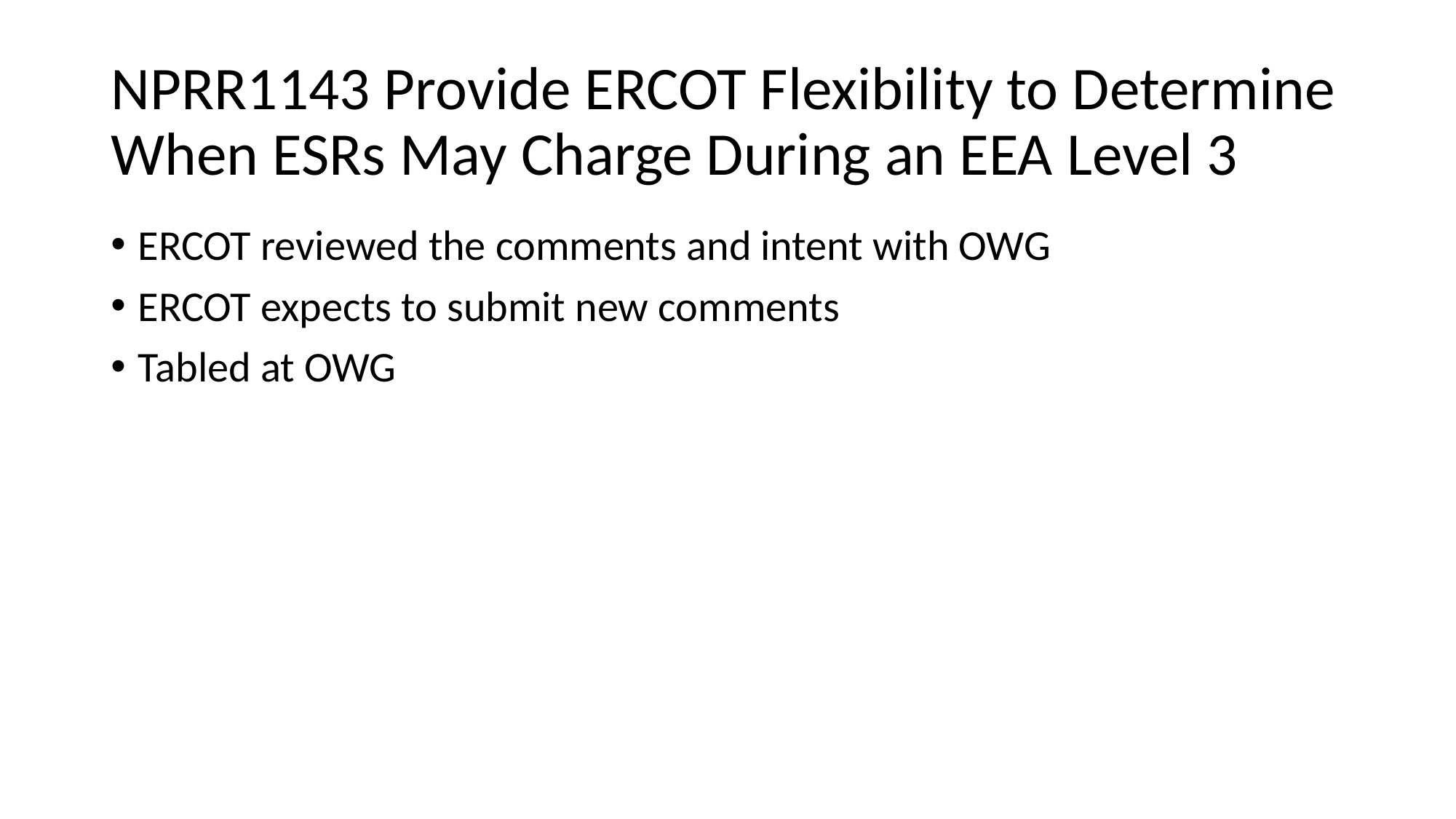

# NPRR1143 Provide ERCOT Flexibility to Determine When ESRs May Charge During an EEA Level 3
ERCOT reviewed the comments and intent with OWG
ERCOT expects to submit new comments
Tabled at OWG